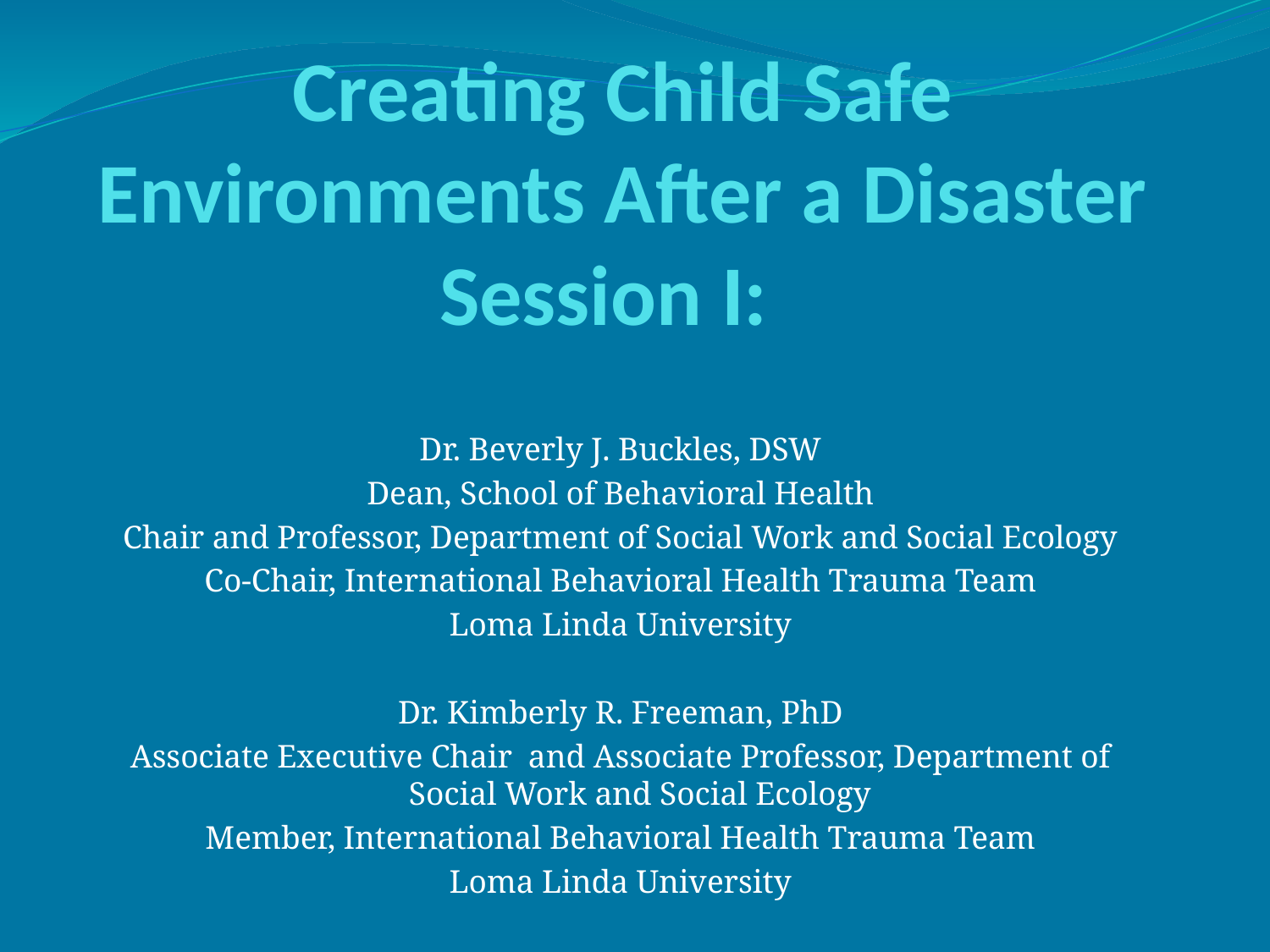

# Creating Child Safe Environments After a Disaster Session I:
Dr. Beverly J. Buckles, DSW
Dean, School of Behavioral Health
Chair and Professor, Department of Social Work and Social Ecology
Co-Chair, International Behavioral Health Trauma Team
Loma Linda University

Dr. Kimberly R. Freeman, PhD
Associate Executive Chair  and Associate Professor, Department of Social Work and Social Ecology
Member, International Behavioral Health Trauma Team
Loma Linda University